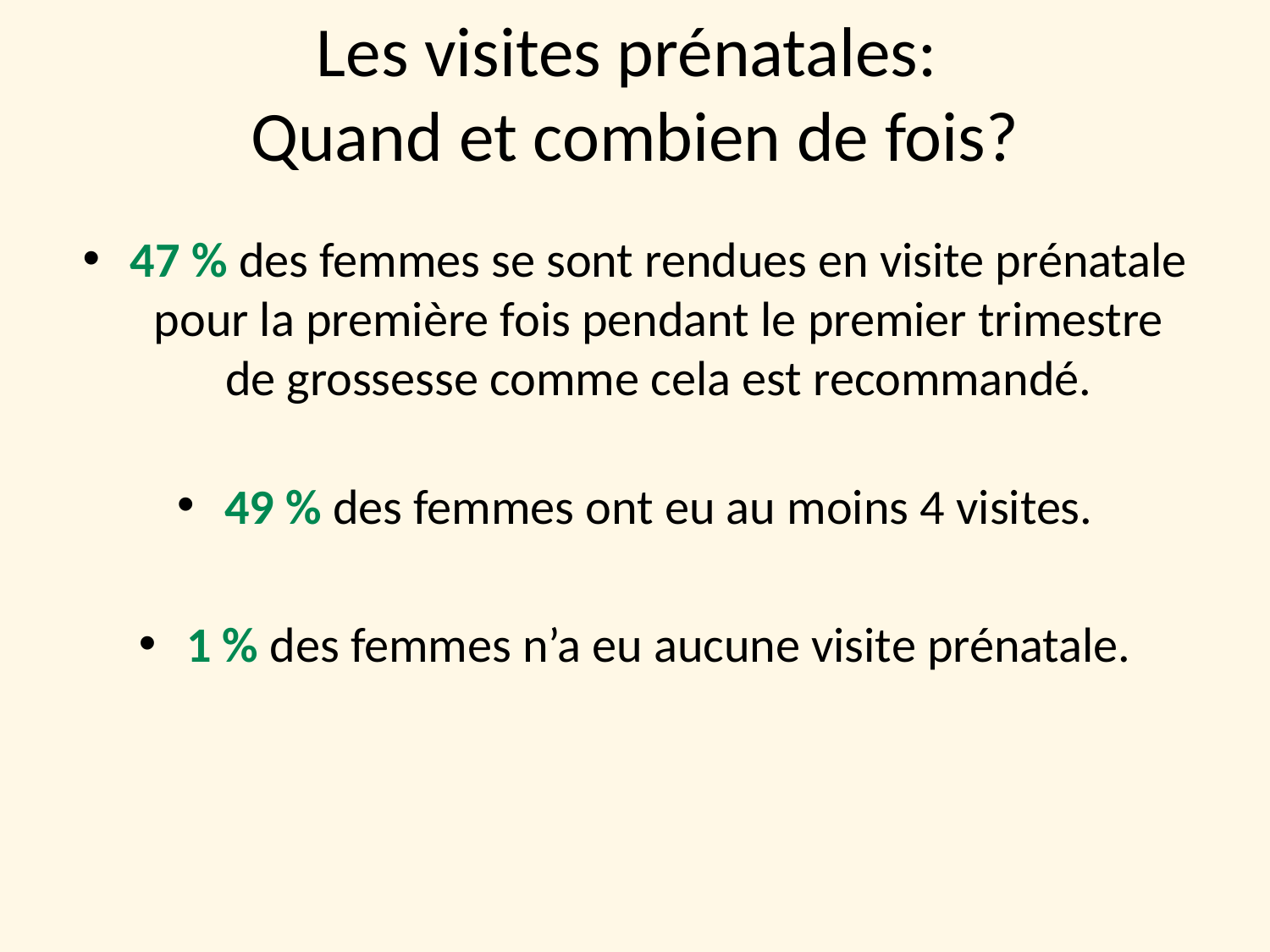

Les visites prénatales:
Quand et combien de fois?
47 % des femmes se sont rendues en visite prénatale pour la première fois pendant le premier trimestre de grossesse comme cela est recommandé.
49 % des femmes ont eu au moins 4 visites.

1 % des femmes n’a eu aucune visite prénatale.